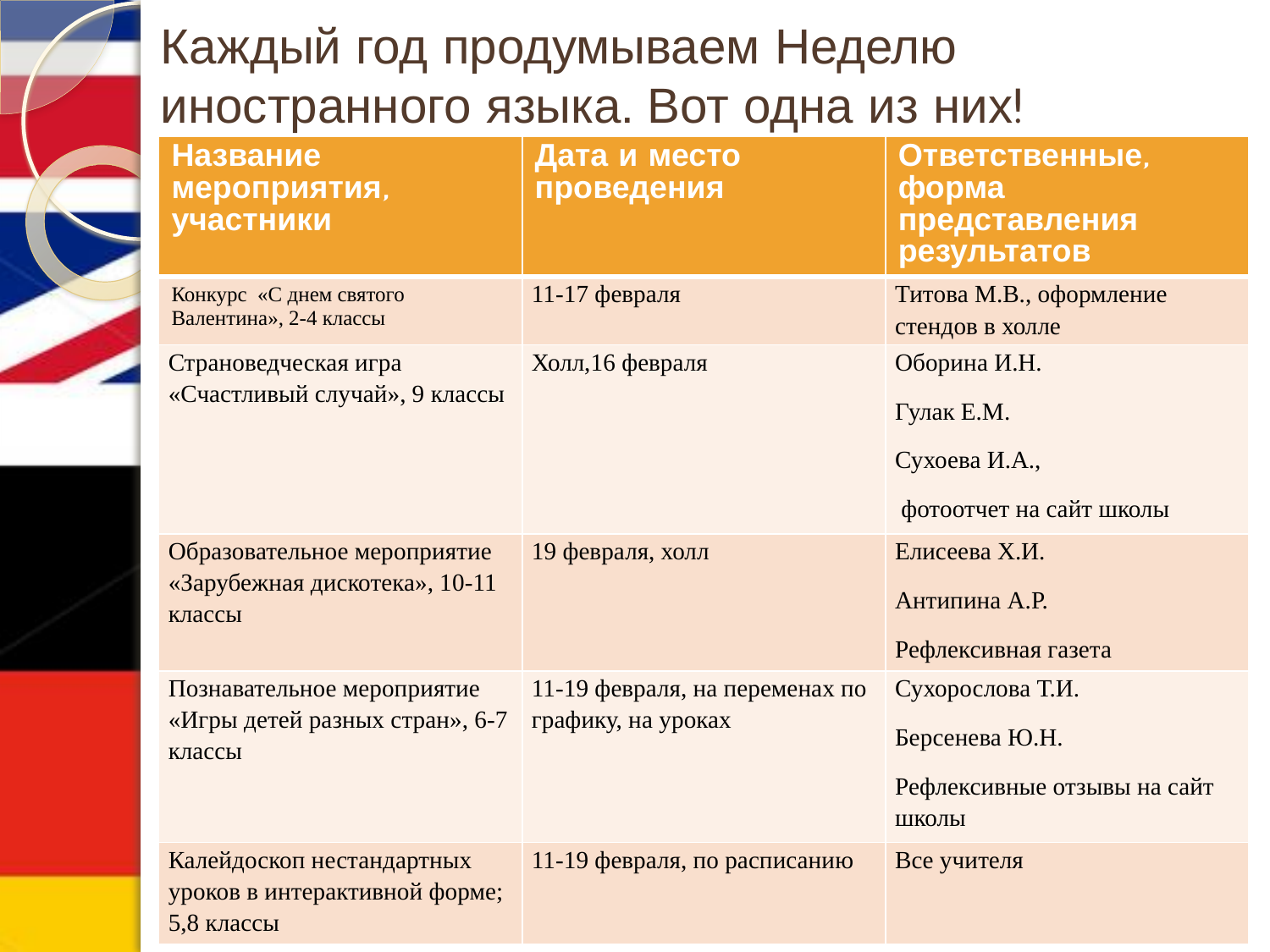

# Каждый год продумываем Неделю иностранного языка. Вот одна из них!
| Название мероприятия, участники | Дата и место проведения | Ответственные, форма представления результатов |
| --- | --- | --- |
| Конкурс «С днем святого Валентина», 2-4 классы | 11-17 февраля | Титова М.В., оформление стендов в холле |
| Страноведческая игра «Счастливый случай», 9 классы | Холл,16 февраля | Оборина И.Н. Гулак Е.М. Сухоева И.А., фотоотчет на сайт школы |
| Образовательное мероприятие «Зарубежная дискотека», 10-11 классы | 19 февраля, холл | Елисеева Х.И. Антипина А.Р. Рефлексивная газета |
| Познавательное мероприятие «Игры детей разных стран», 6-7 классы | 11-19 февраля, на переменах по графику, на уроках | Сухорослова Т.И. Берсенева Ю.Н. Рефлексивные отзывы на сайт школы |
| Калейдоскоп нестандартных уроков в интерактивной форме; 5,8 классы | 11-19 февраля, по расписанию | Все учителя |